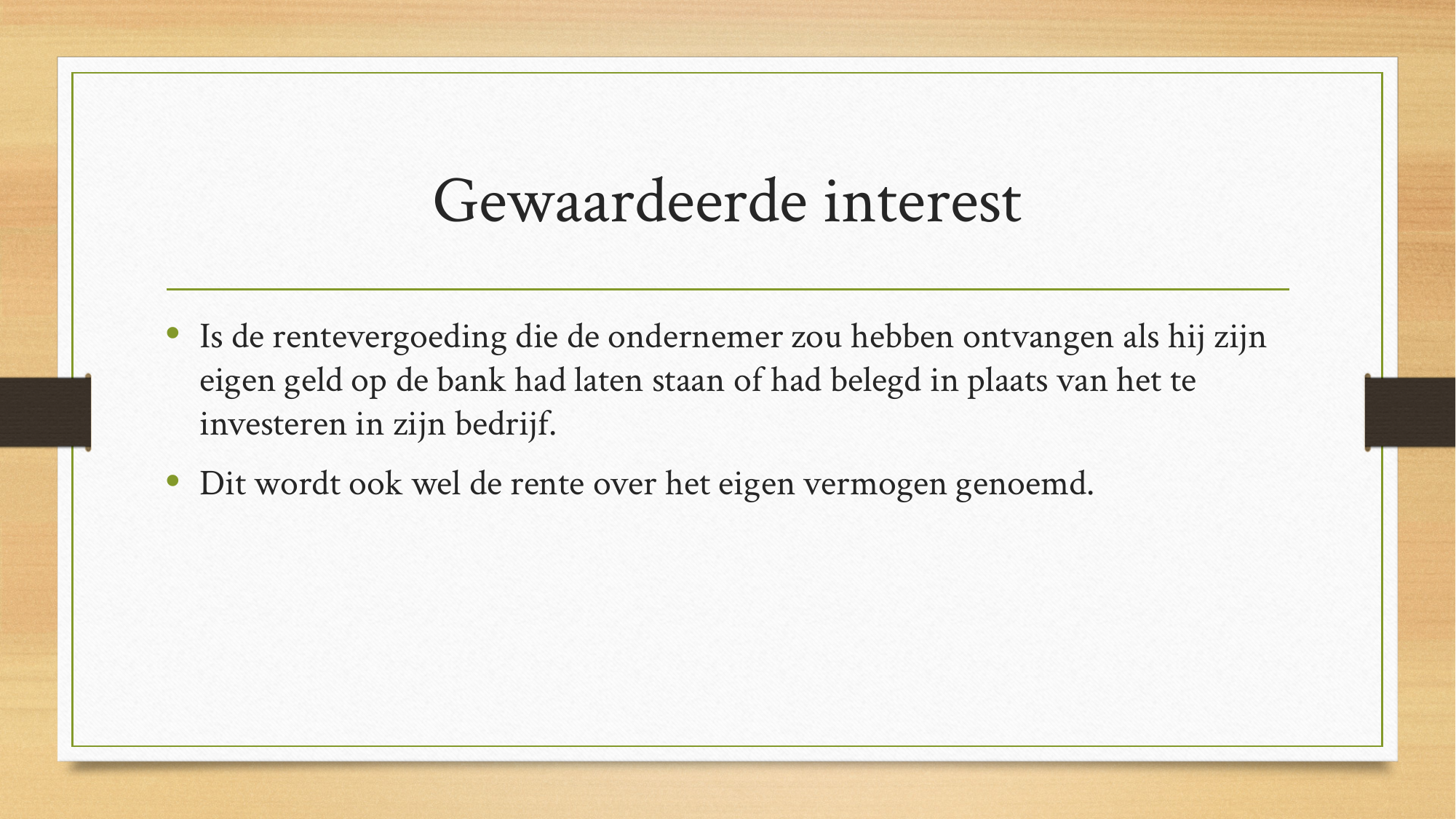

# Gewaardeerde interest
Is de rentevergoeding die de ondernemer zou hebben ontvangen als hij zijn eigen geld op de bank had laten staan of had belegd in plaats van het te investeren in zijn bedrijf.
Dit wordt ook wel de rente over het eigen vermogen genoemd.